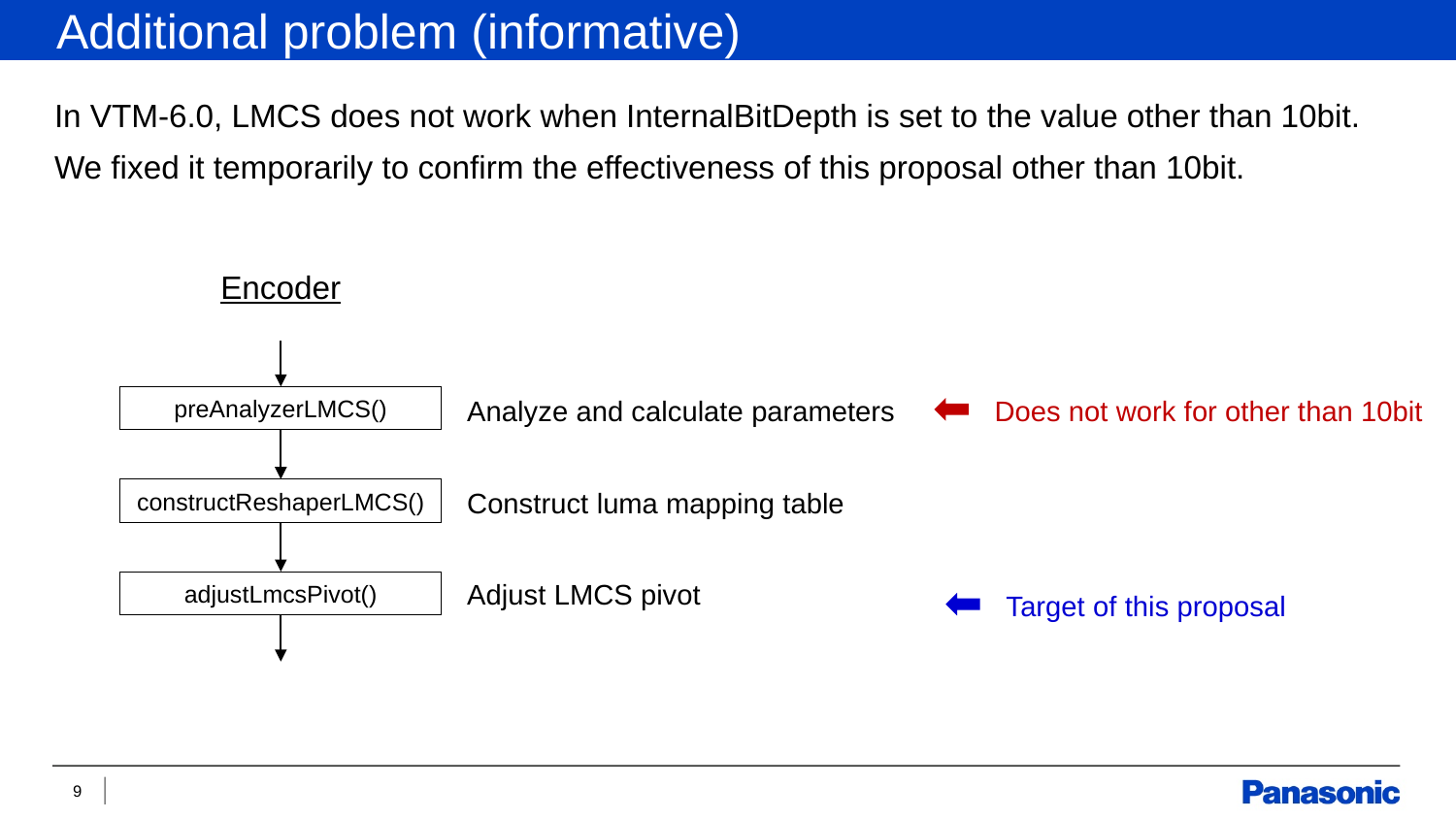

Additional problem (informative)
In VTM-6.0, LMCS does not work when InternalBitDepth is set to the value other than 10bit.
We fixed it temporarily to confirm the effectiveness of this proposal other than 10bit.
Encoder
preAnalyzerLMCS()
Analyze and calculate parameters
Does not work for other than 10bit

Construct luma mapping table
constructReshaperLMCS()
Adjust LMCS pivot
adjustLmcsPivot()
Target of this proposal